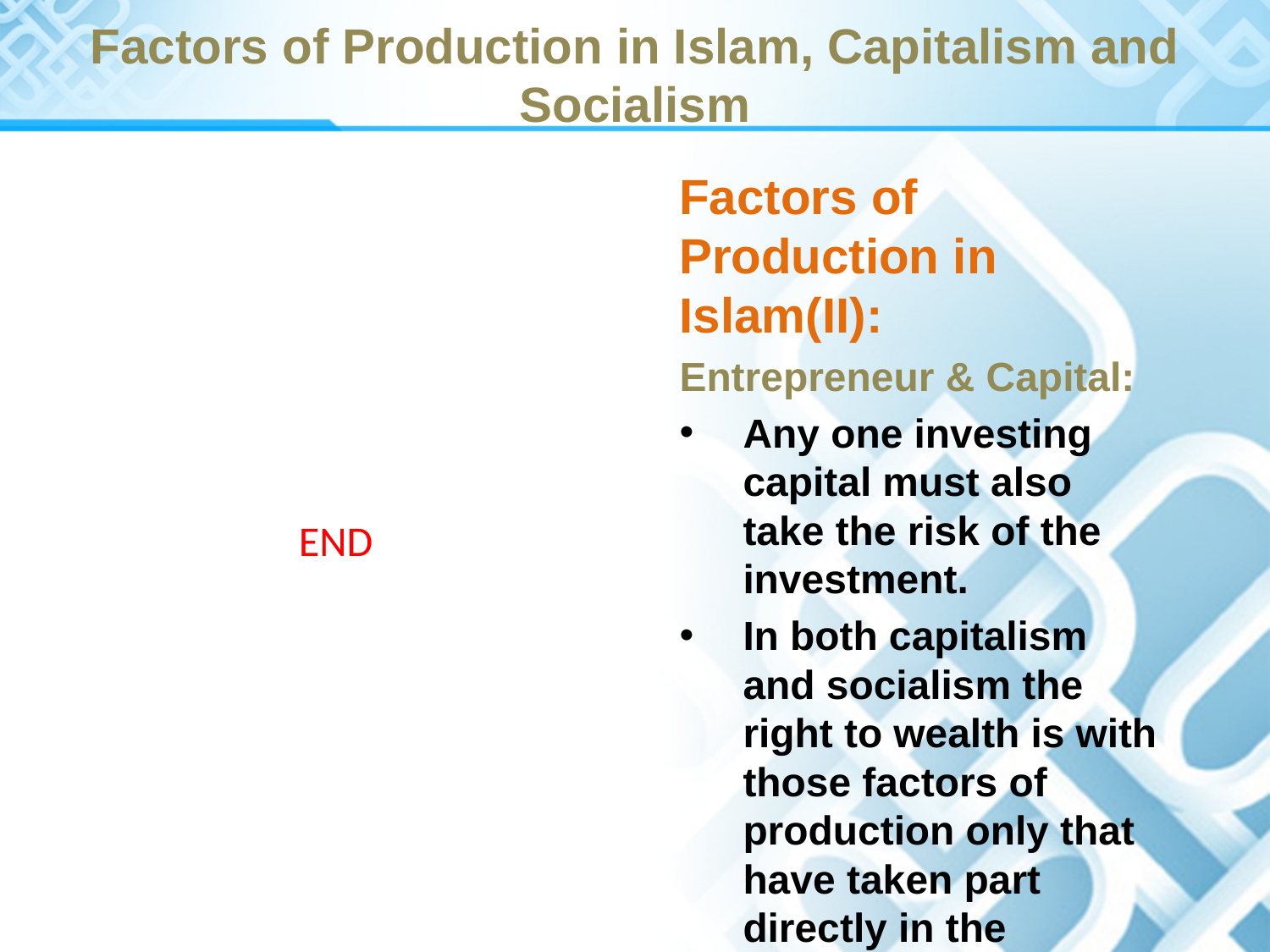

Factors of Production in Islam, Capitalism and Socialism
Factors of Production in Islam(II):
Entrepreneur & Capital:
Any one investing capital must also take the risk of the investment.
In both capitalism and socialism the right to wealth is with those factors of production only that have taken part directly in the process of production.
END